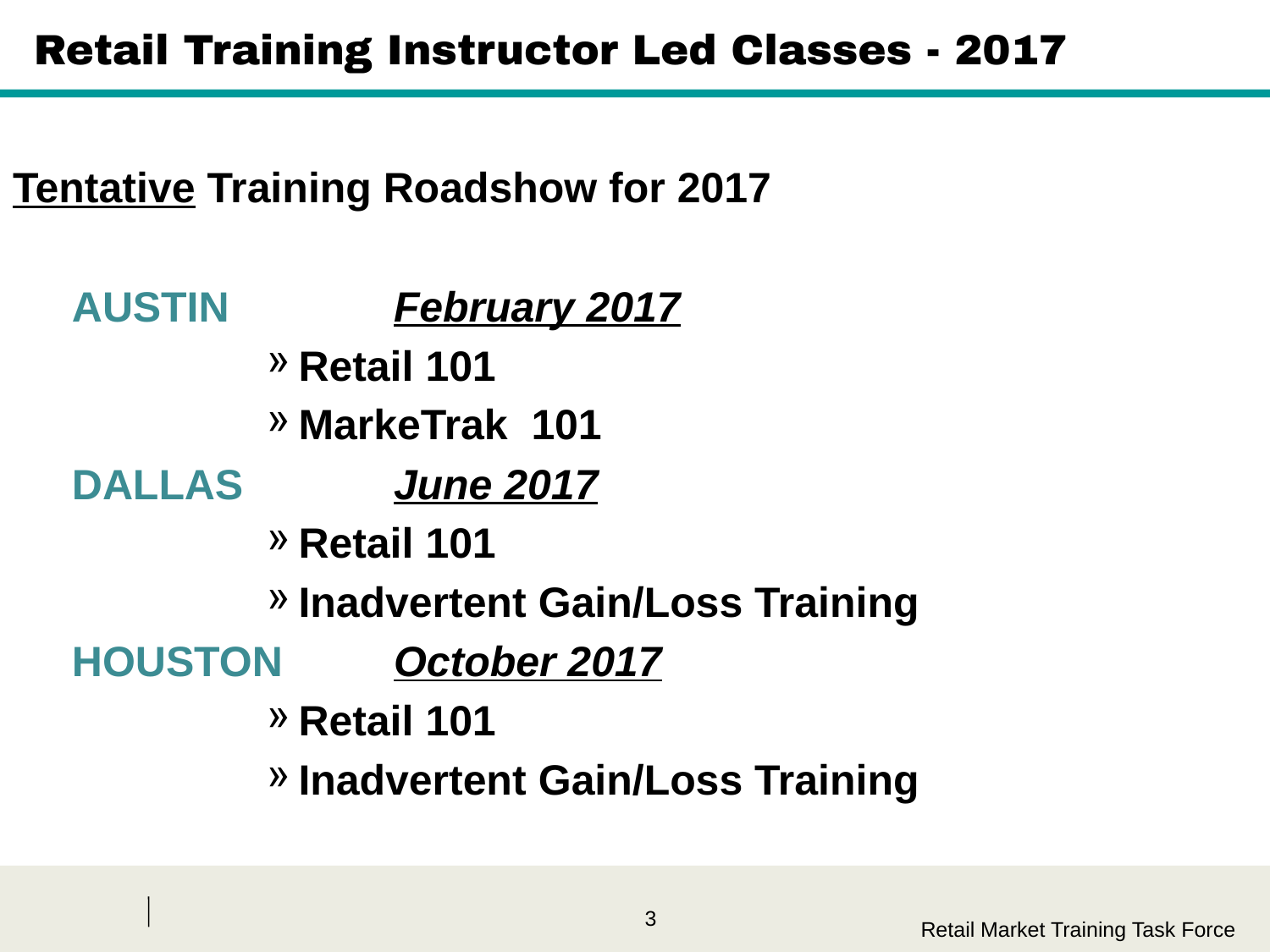

# Retail Training Instructor Led Classes - 2017

Tentative Training Roadshow for 2017

     AUSTIN 		February 2017
Retail 101
MarkeTrak  101
     DALLAS		June 2017
Retail 101
Inadvertent Gain/Loss Training
     HOUSTON	October 2017
Retail 101
Inadvertent Gain/Loss Training
Retail Market Training Task Force